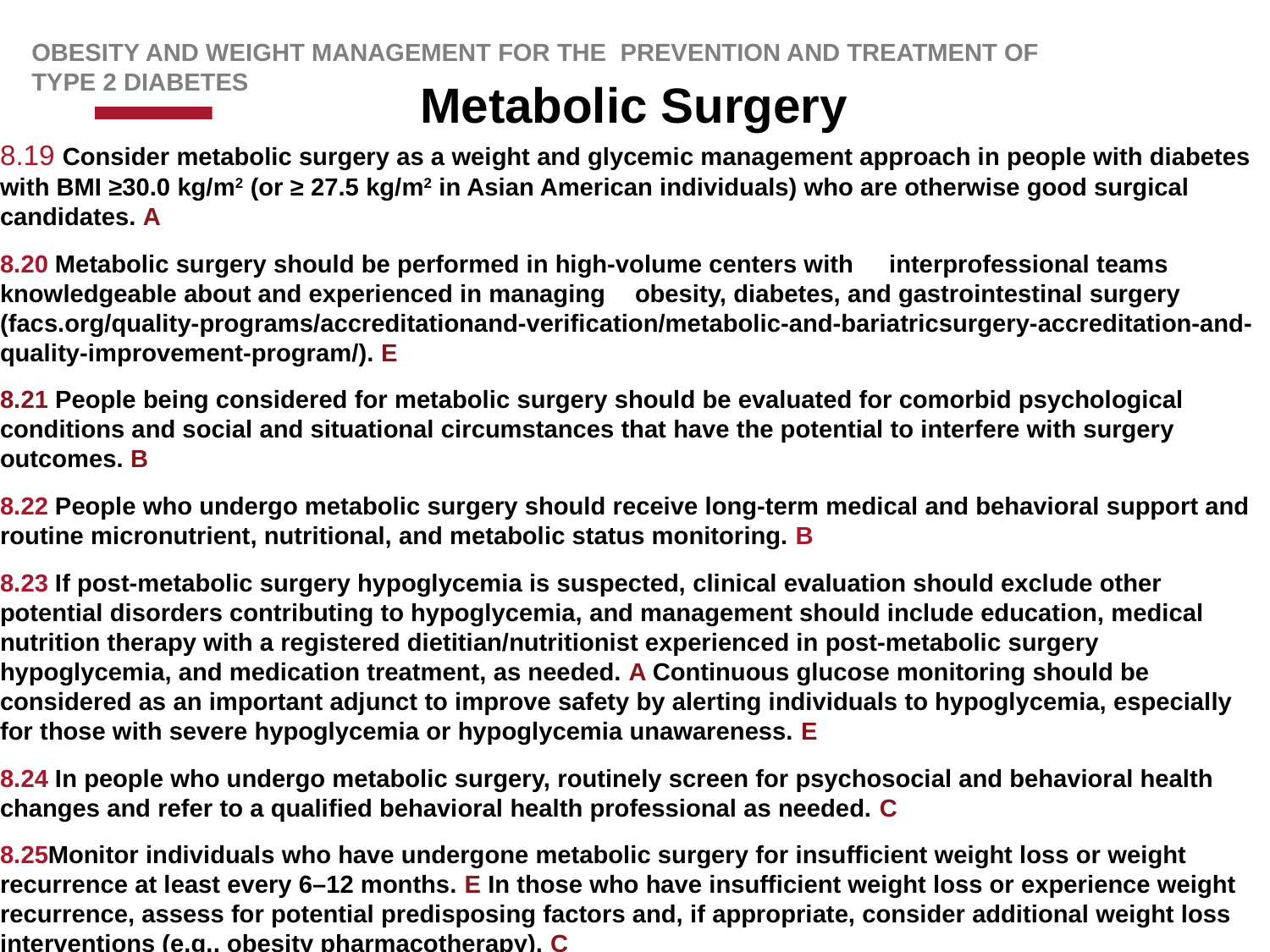

Obesity AND WEIGHT Management for the  PREVENTION AND Treatment of Type 2 Diabetes
# Metabolic Surgery
8.19 Consider metabolic surgery as a weight and glycemic management approach in people with diabetes with BMI ≥30.0 kg/m2 (or ≥ 27.5 kg/m2 in Asian American individuals) who are otherwise good surgical candidates. A
8.20 Metabolic surgery should be performed in high-volume centers with 	interprofessional teams knowledgeable about and experienced in managing 	obesity, diabetes, and gastrointestinal surgery (facs.org/quality-programs/accreditationand-verification/metabolic-and-bariatricsurgery-accreditation-and-quality-improvement-program/). E
8.21 People being considered for metabolic surgery should be evaluated for comorbid psychological conditions and social and situational circumstances that have the potential to interfere with surgery outcomes. B
8.22 People who undergo metabolic surgery should receive long-term medical and behavioral support and routine micronutrient, nutritional, and metabolic status monitoring. B
8.23 If post-metabolic surgery hypoglycemia is suspected, clinical evaluation should exclude other potential disorders contributing to hypoglycemia, and management should include education, medical nutrition therapy with a registered dietitian/nutritionist experienced in post-metabolic surgery hypoglycemia, and medication treatment, as needed. A Continuous glucose monitoring should be considered as an important adjunct to improve safety by alerting individuals to hypoglycemia, especially for those with severe hypoglycemia or hypoglycemia unawareness. E
8.24 In people who undergo metabolic surgery, routinely screen for psychosocial and behavioral health changes and refer to a qualified behavioral health professional as needed. C
8.25Monitor individuals who have undergone metabolic surgery for insufficient weight loss or weight recurrence at least every 6–12 months. E In those who have insufficient weight loss or experience weight recurrence, assess for potential predisposing factors and, if appropriate, consider additional weight loss interventions (e.g., obesity pharmacotherapy). C